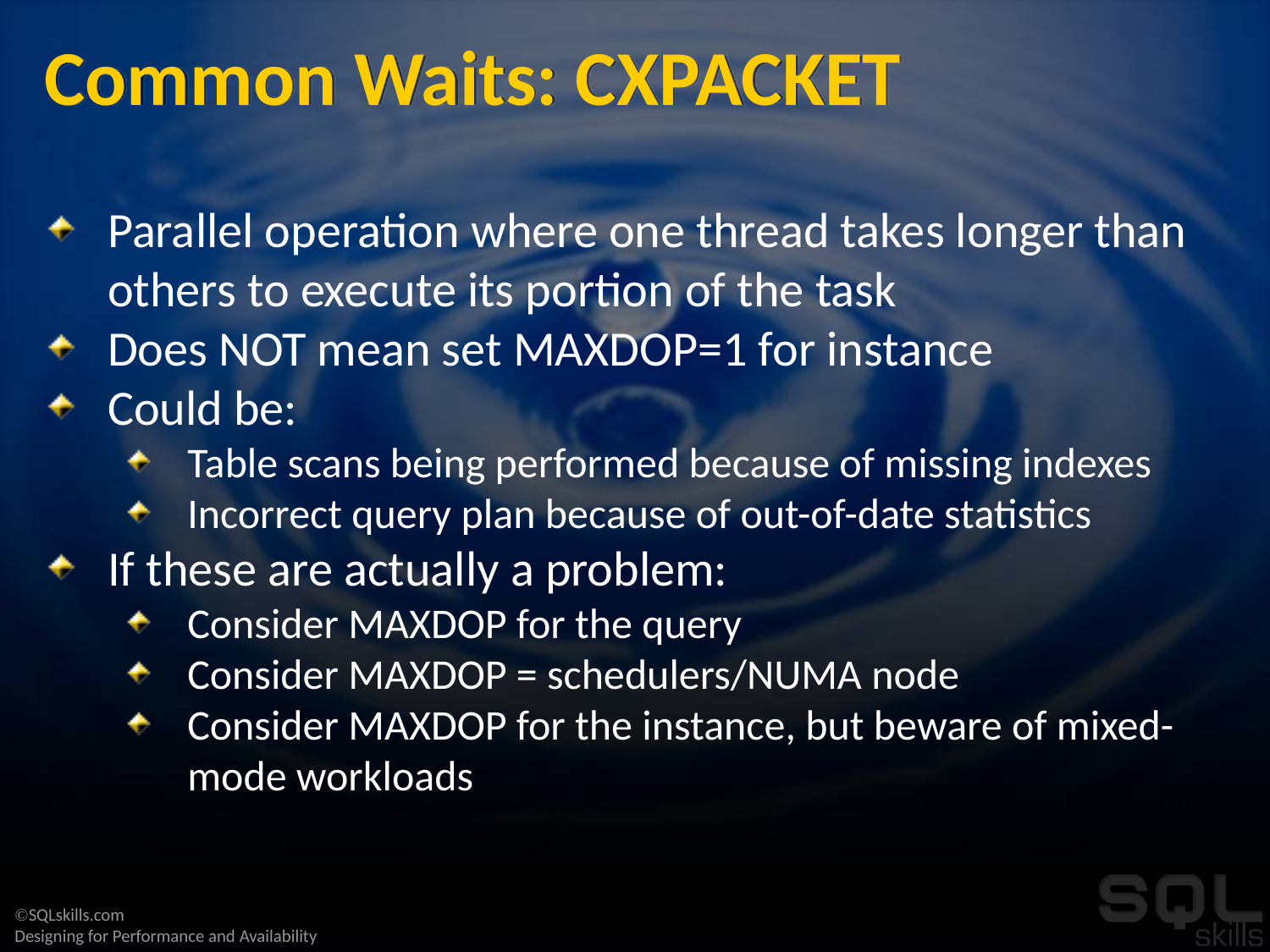

# Common Waits: CXPACKET
Parallel operation where one thread takes longer than others to execute its portion of the task
Does NOT mean set MAXDOP=1 for instance
Could be:
Table scans being performed because of missing indexes
Incorrect query plan because of out-of-date statistics
If these are actually a problem:
Consider MAXDOP for the query
Consider MAXDOP = schedulers/NUMA node
Consider MAXDOP for the instance, but beware of mixed-mode workloads